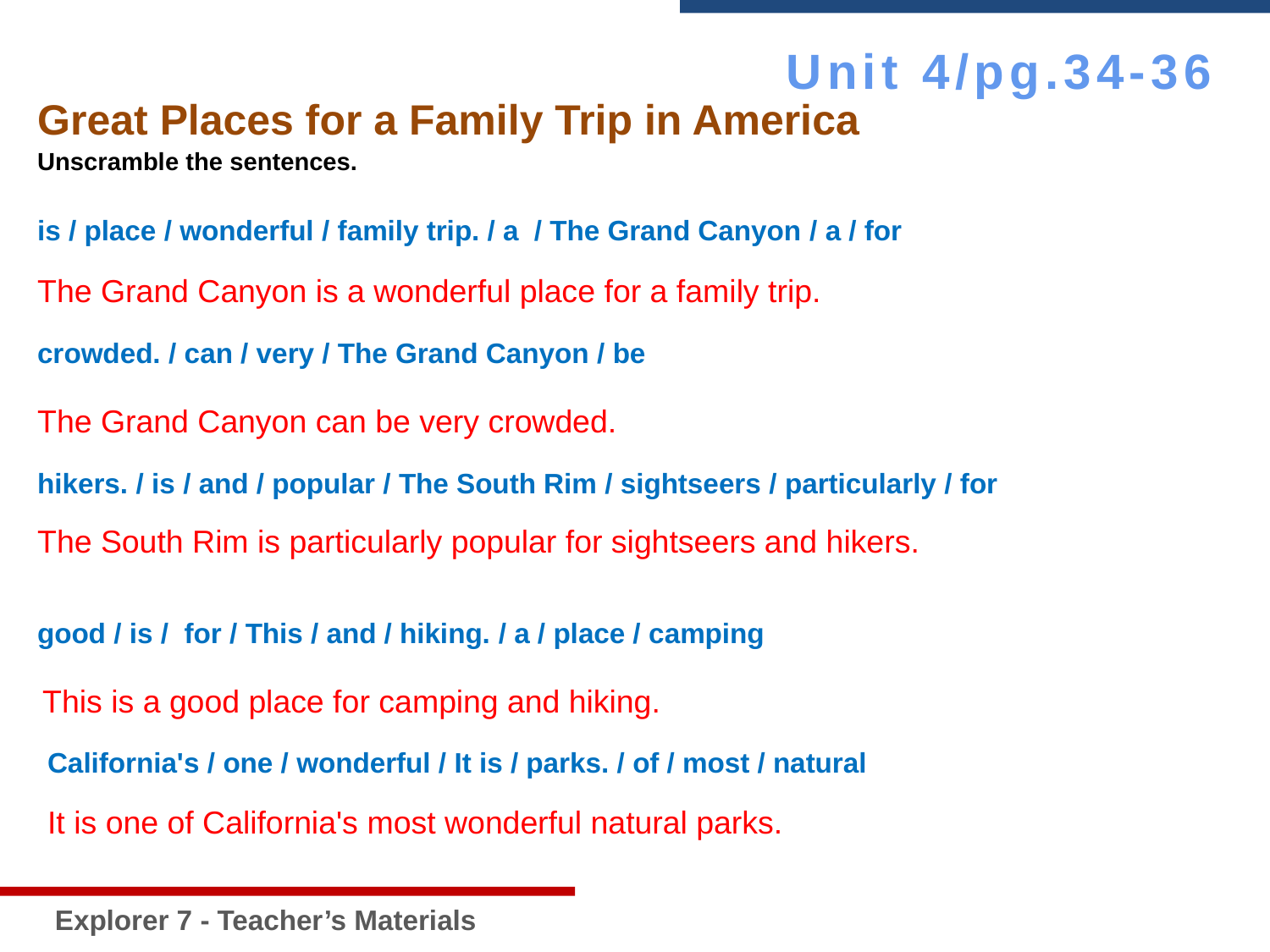

Unit 4/pg.34-36
Explorer 7 - Teacher’s Materials

Great Places for a Family Trip in America
Unscramble the sentences.
is / place / wonderful / family trip. / a  / The Grand Canyon / a / for
The Grand Canyon is a wonderful place for a family trip.
crowded. / can / very / The Grand Canyon / be
The Grand Canyon can be very crowded.
hikers. / is / and / popular / The South Rim / sightseers / particularly / for
The South Rim is particularly popular for sightseers and hikers.
good / is /  for / This / and / hiking. / a / place / camping
This is a good place for camping and hiking.
California's / one / wonderful / It is / parks. / of / most / natural
It is one of California's most wonderful natural parks.